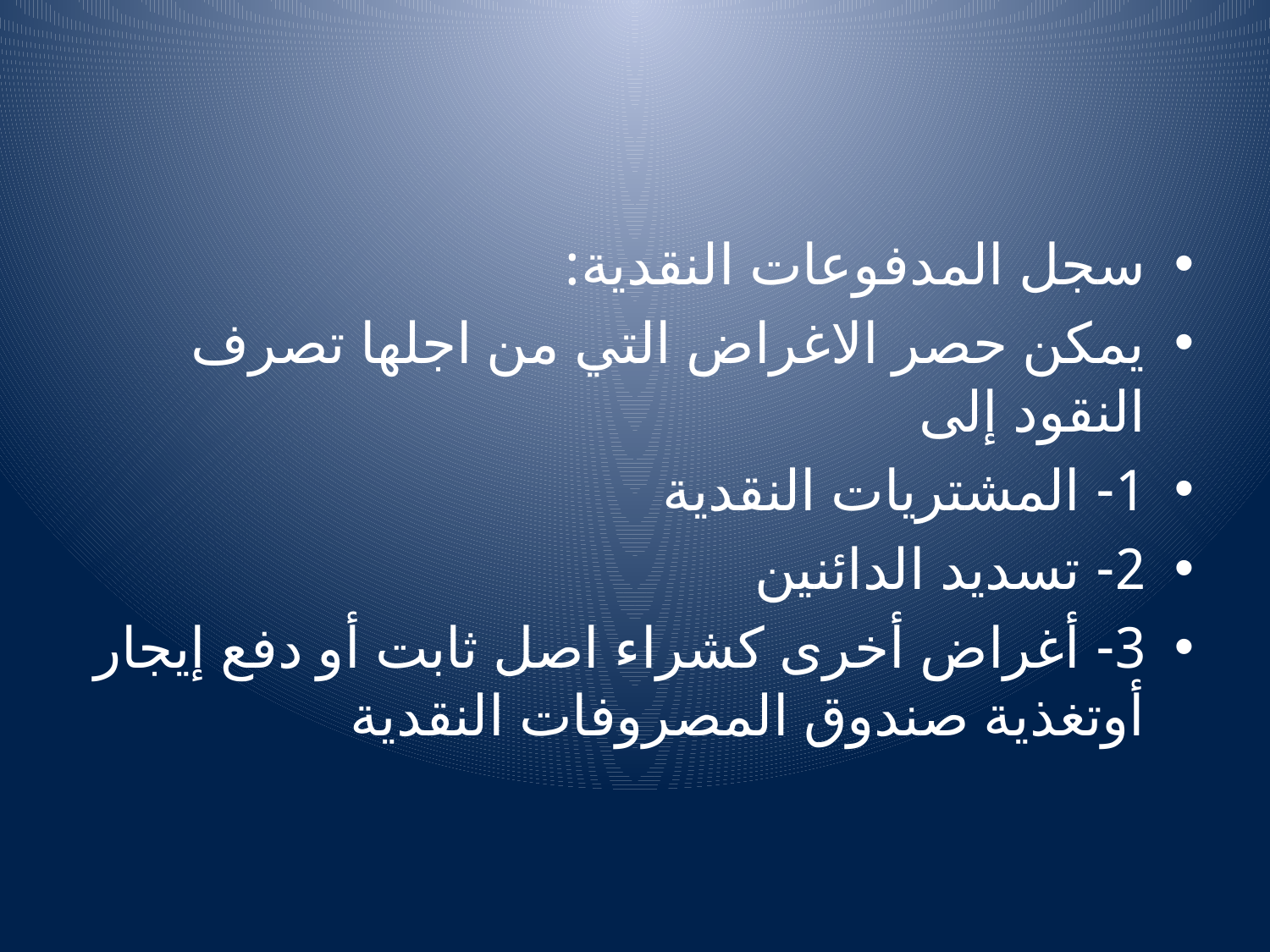

#
سجل المدفوعات النقدية:
يمكن حصر الاغراض التي من اجلها تصرف النقود إلى
1- المشتريات النقدية
2- تسديد الدائنين
3- أغراض أخرى كشراء اصل ثابت أو دفع إيجار أوتغذية صندوق المصروفات النقدية